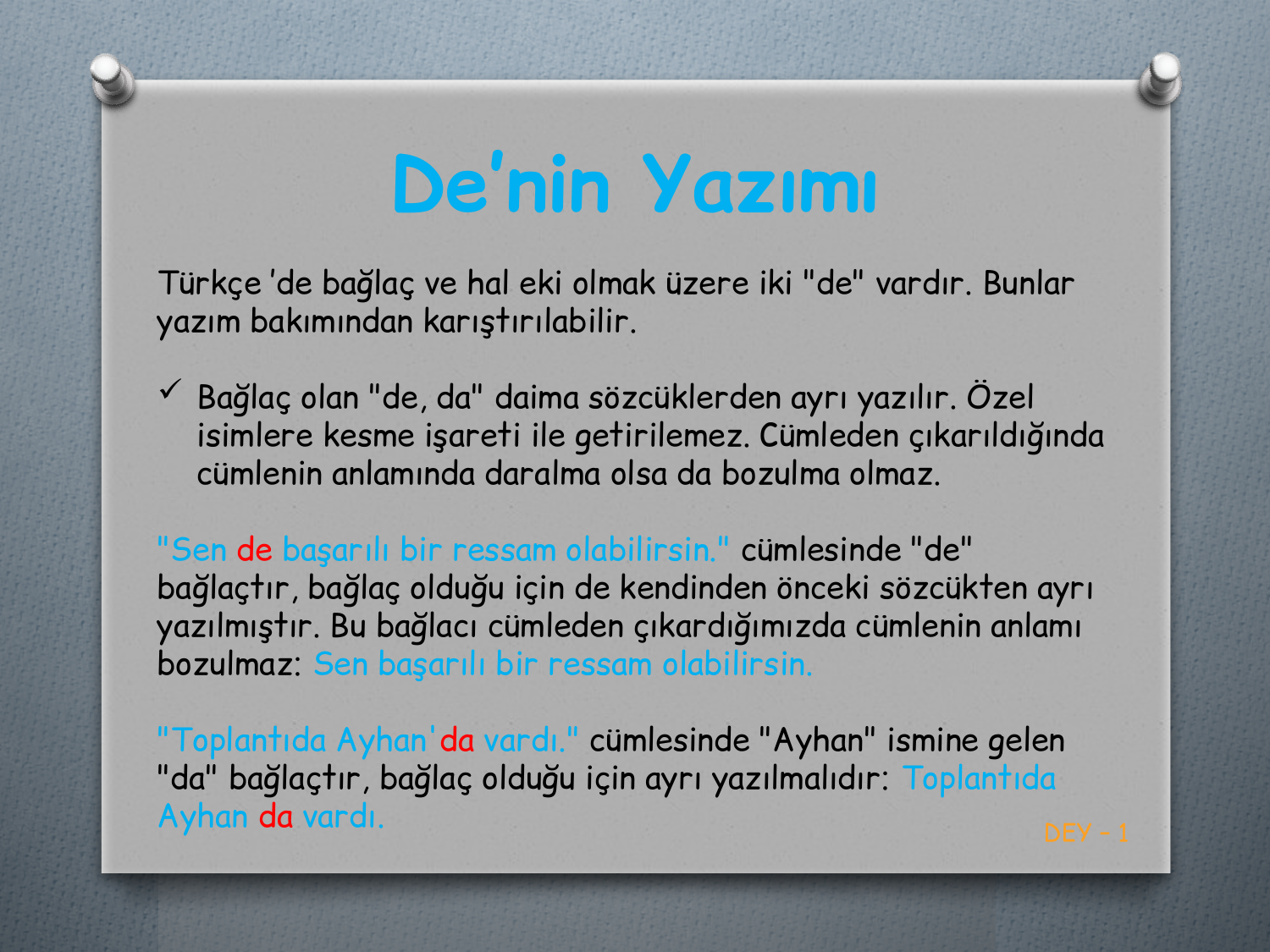

# De’nin Yazımı
Türkçe ’de bağlaç ve hal eki olmak üzere iki "de" vardır. Bunlar yazım bakımından karıştırılabilir.

Bağlaç olan "de, da" daima sözcüklerden ayrı yazılır. Özel isimlere kesme işareti ile getirilemez. Cümleden çıkarıldığında cümlenin anlamında daralma olsa da bozulma olmaz.

"Sen de başarılı bir ressam olabilirsin." cümlesinde "de" bağlaçtır, bağlaç olduğu için de kendinden önceki sözcükten ayrı yazılmıştır. Bu bağlacı cümleden çıkardığımızda cümlenin anlamı bozulmaz: Sen başarılı bir ressam olabilirsin.

"Toplantıda Ayhan'da vardı." cümlesinde "Ayhan" ismine gelen "da" bağlaçtır, bağlaç olduğu için ayrı yazılmalıdır: Toplantıda Ayhan da vardı.
DEY – 1